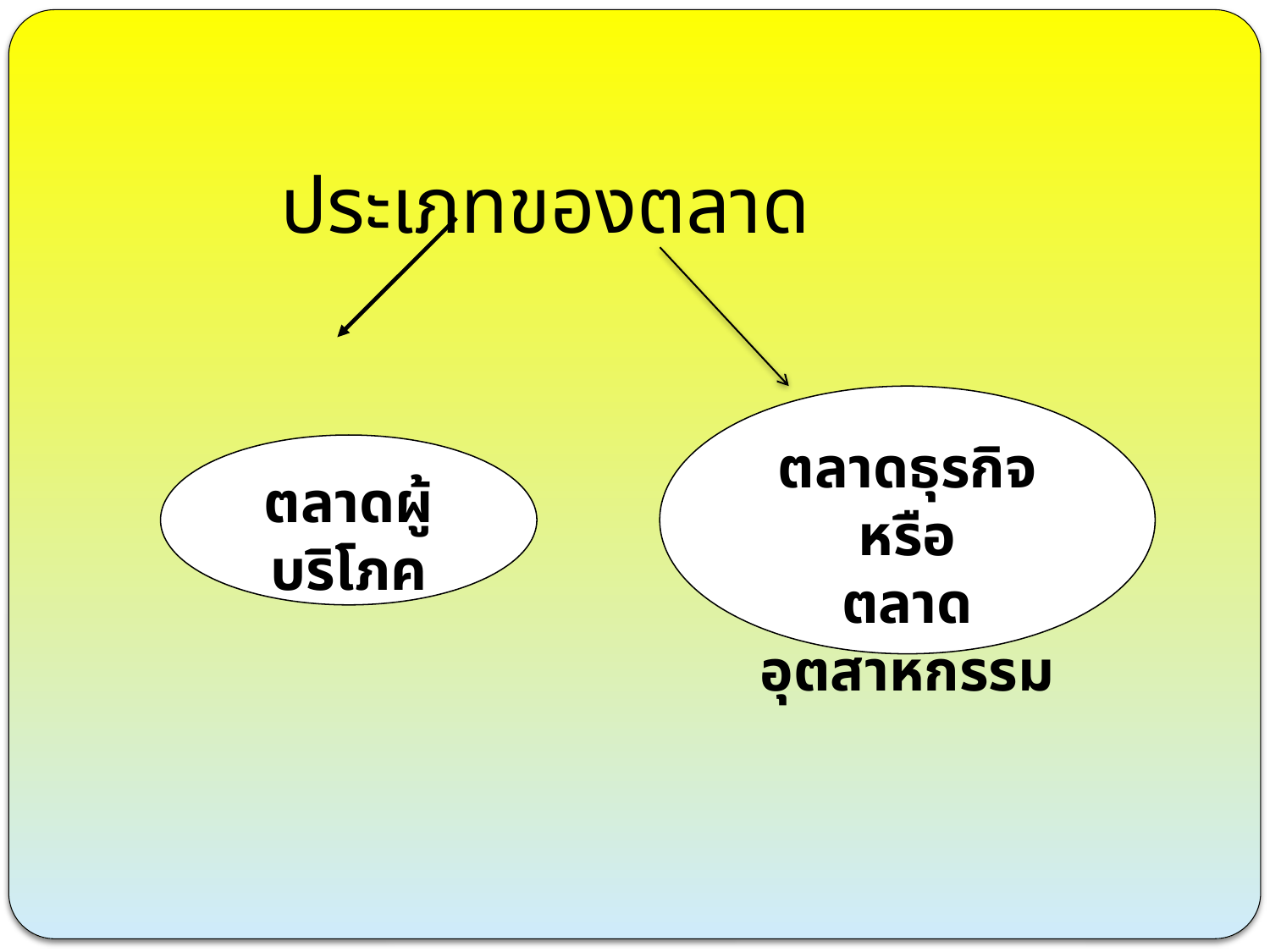

ประเภทของตลาด

ตลาดธุรกิจหรือ
ตลาดอุตสาหกรรม
ตลาดผู้บริโภค